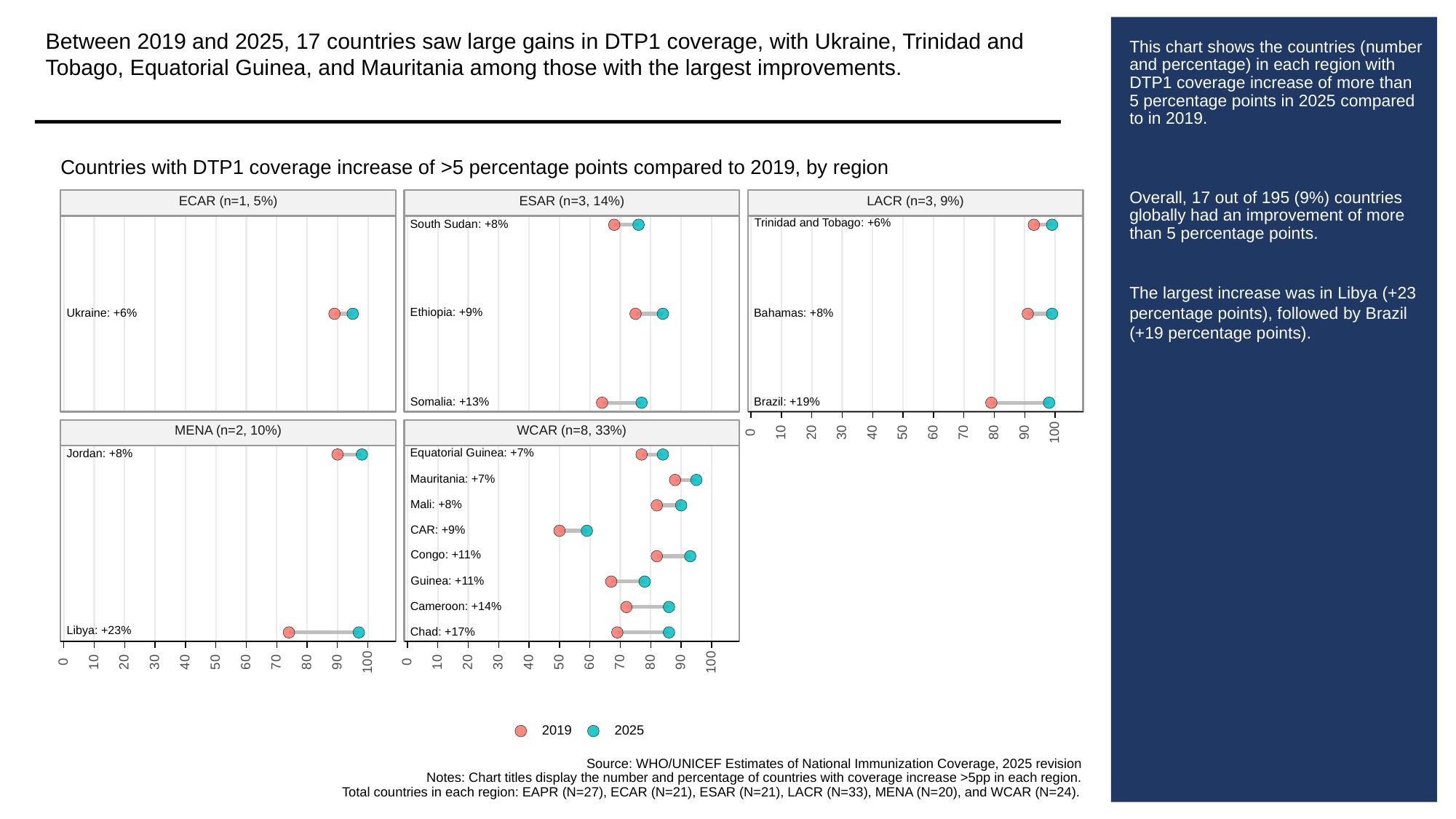

Between 2019 and 2025, 17 countries saw large gains in DTP1 coverage, with Ukraine, Trinidad and Tobago, Equatorial Guinea, and Mauritania among those with the largest improvements.
# This chart shows the countries (number and percentage) in each region with DTP1 coverage increase of more than 5 percentage points in 2025 compared to in 2019.

Overall, 17 out of 195 (9%) countries globally had an improvement of more than 5 percentage points.

The largest increase was in Libya (+23 percentage points), followed by Brazil (+19 percentage points).

Countries with DTP1 coverage increase of >5 percentage points compared to 2019, by region

ECAR (n=1, 5%)
ESAR (n=3, 14%)
LACR (n=3, 9%)

Trinidad and Tobago: +6%

South Sudan: +8%

Ethiopia: +9%

Ukraine: +6%
Bahamas: +8%

Somalia: +13%
Brazil: +19%

MENA (n=2, 10%)
WCAR (n=8, 33%)
30
0
10
20
40
50
60
70
80
90
100

Equatorial Guinea: +7%

Jordan: +8%

Mauritania: +7%

Mali: +8%

CAR: +9%

Congo: +11%

Guinea: +11%

Cameroon: +14%

Libya: +23%

Chad: +17%

30
30
0
10
20
40
50
60
70
80
90
100
0
10
20
40
50
60
70
80
90
100

2019
2025
Source: WHO/UNICEF Estimates of National Immunization Coverage, 2025 revision
Notes: Chart titles display the number and percentage of countries with coverage increase >5pp in each region.
Total countries in each region: EAPR (N=27), ECAR (N=21), ESAR (N=21), LACR (N=33), MENA (N=20), and WCAR (N=24).